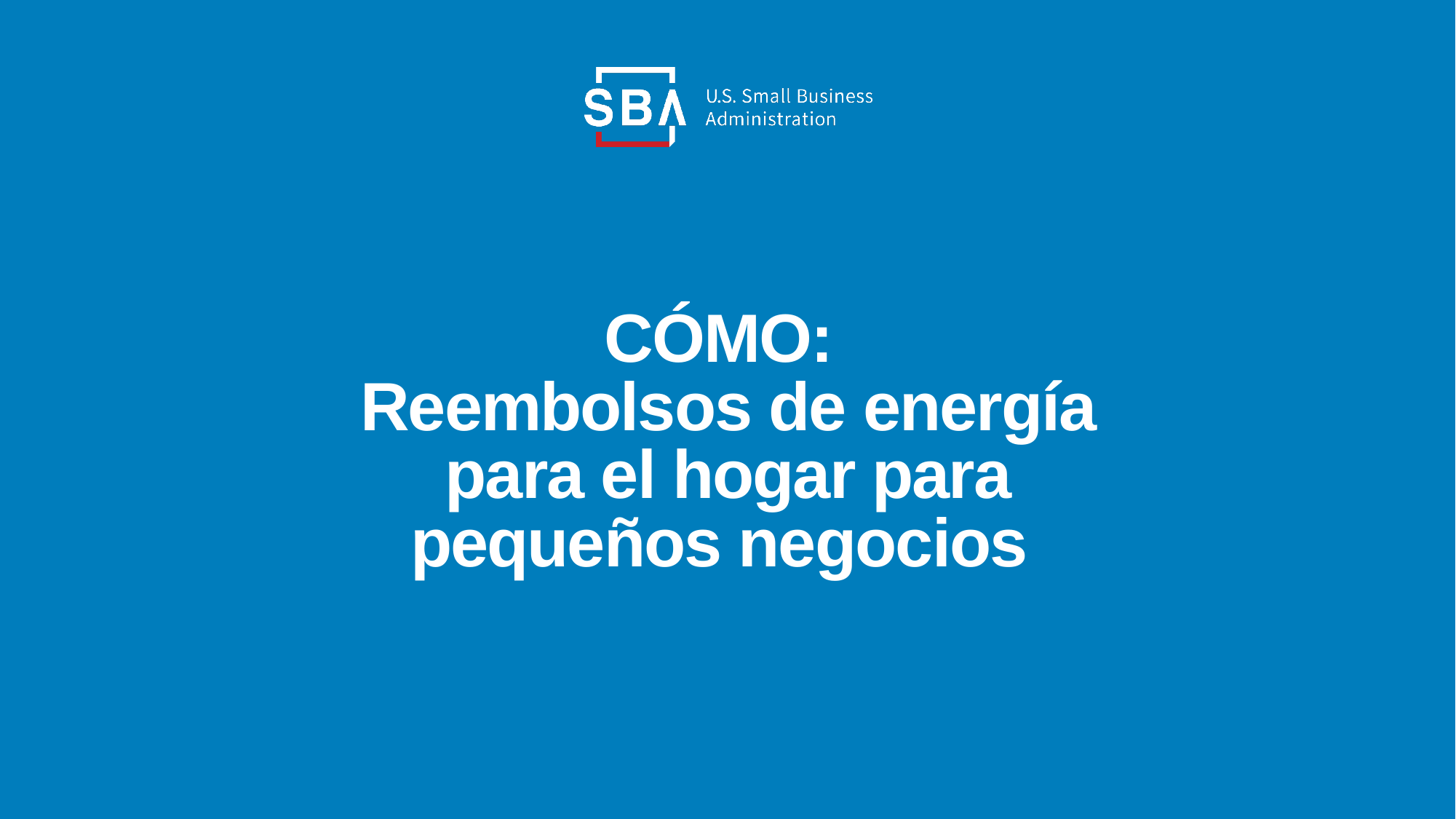

# CÓMO: Reembolsos de energía para el hogar para pequeños negocios